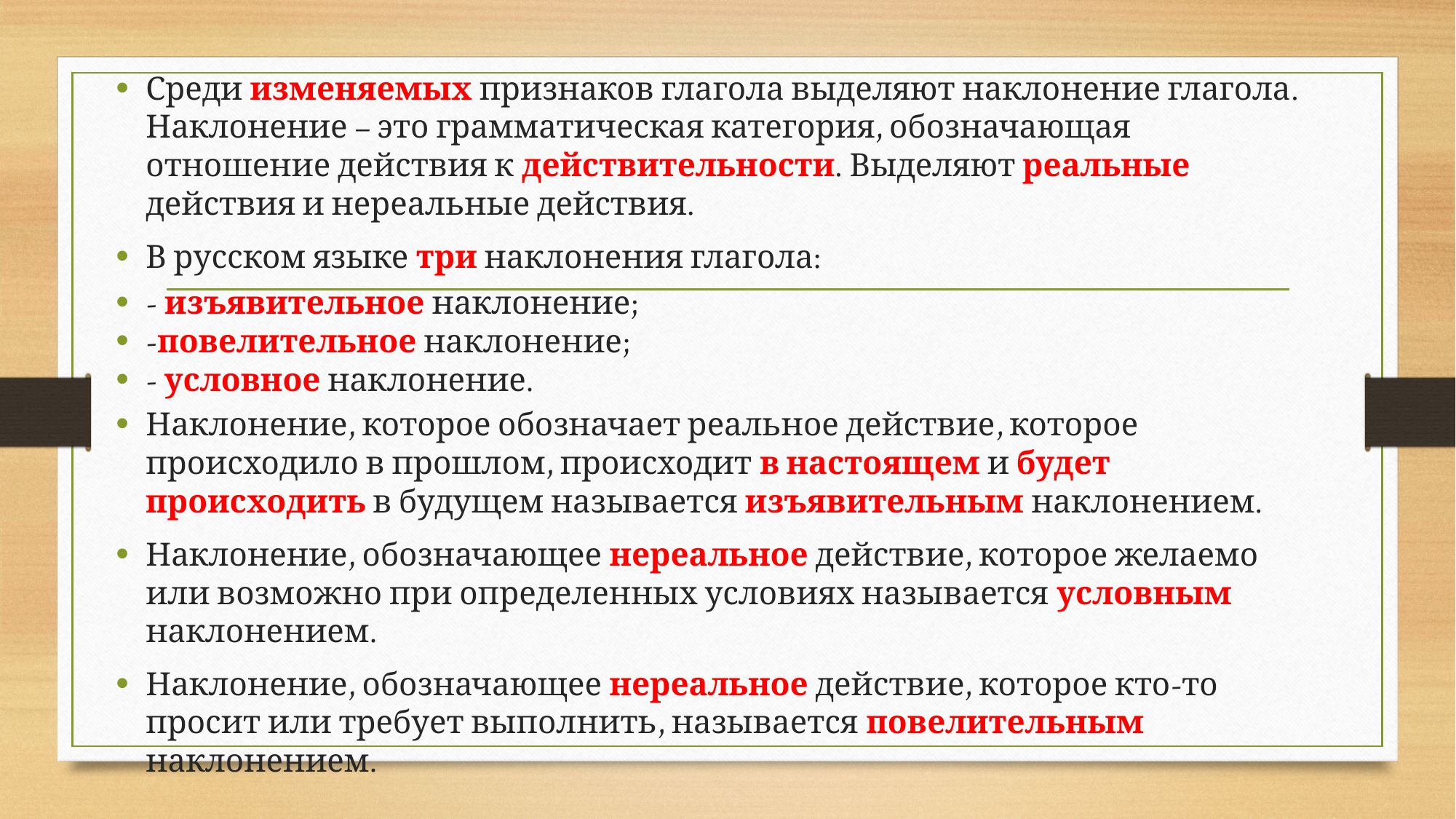

Среди изменяемых признаков глагола выделяют наклонение глагола. Наклонение – это грамматическая категория, обозначающая отношение действия к действительности. Выделяют реальные действия и нереальные действия.
В русском языке три наклонения глагола:
- изъявительное наклонение;
-повелительное наклонение;
- условное наклонение.
Наклонение, которое обозначает реальное действие, которое происходило в прошлом, происходит в настоящем и будет происходить в будущем называется изъявительным наклонением.
Наклонение, обозначающее нереальное действие, которое желаемо или возможно при определенных условиях называется условным наклонением.
Наклонение, обозначающее нереальное действие, которое кто-то просит или требует выполнить, называется повелительным наклонением.